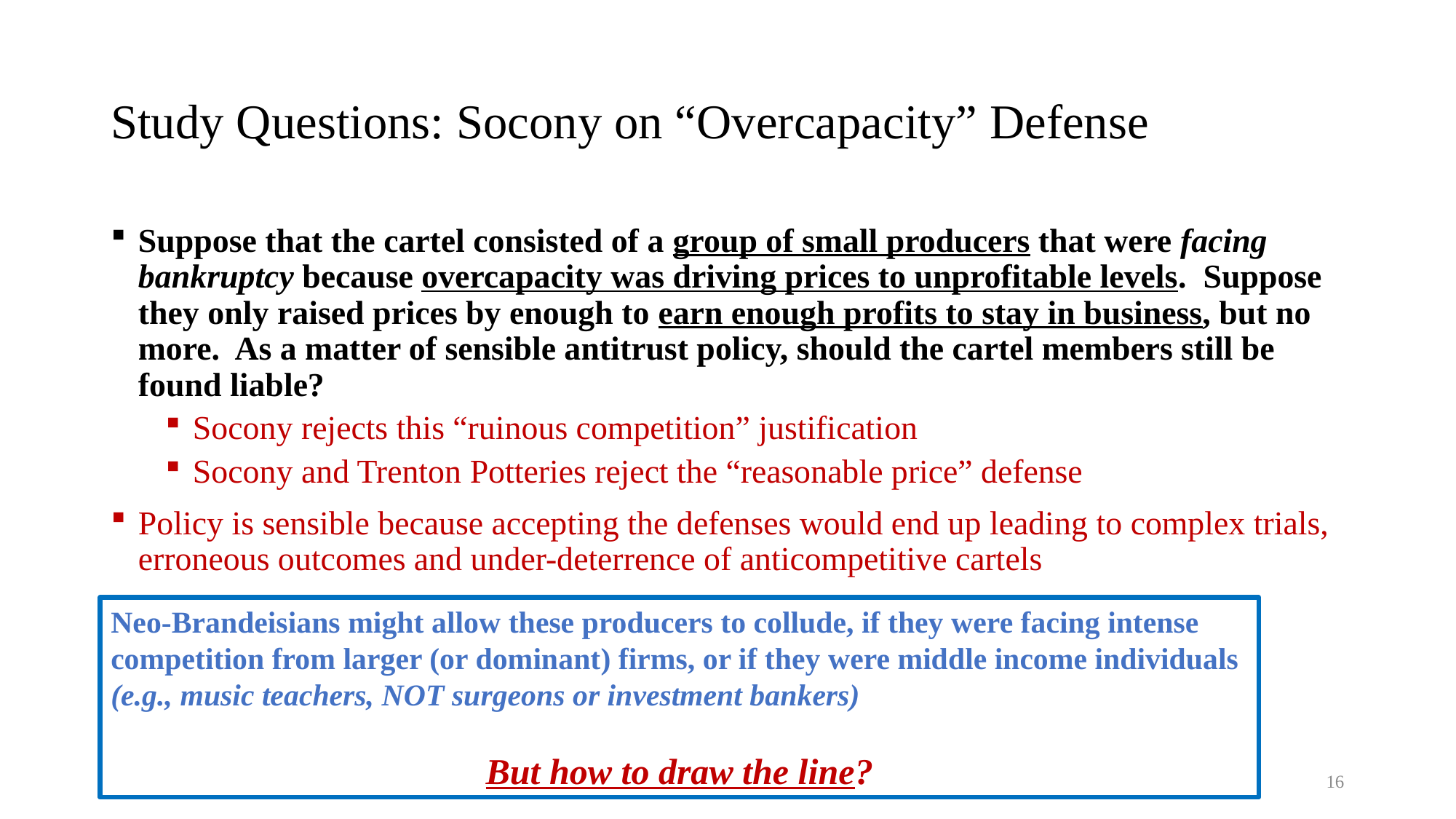

# Study Questions: Socony on “Overcapacity” Defense
Suppose that the cartel consisted of a group of small producers that were facing bankruptcy because overcapacity was driving prices to unprofitable levels.  Suppose they only raised prices by enough to earn enough profits to stay in business, but no more.  As a matter of sensible antitrust policy, should the cartel members still be found liable?
Socony rejects this “ruinous competition” justification
Socony and Trenton Potteries reject the “reasonable price” defense
Policy is sensible because accepting the defenses would end up leading to complex trials, erroneous outcomes and under-deterrence of anticompetitive cartels
Neo-Brandeisians might allow these producers to collude, if they were facing intense competition from larger (or dominant) firms, or if they were middle income individuals (e.g., music teachers, NOT surgeons or investment bankers)

But how to draw the line?
16